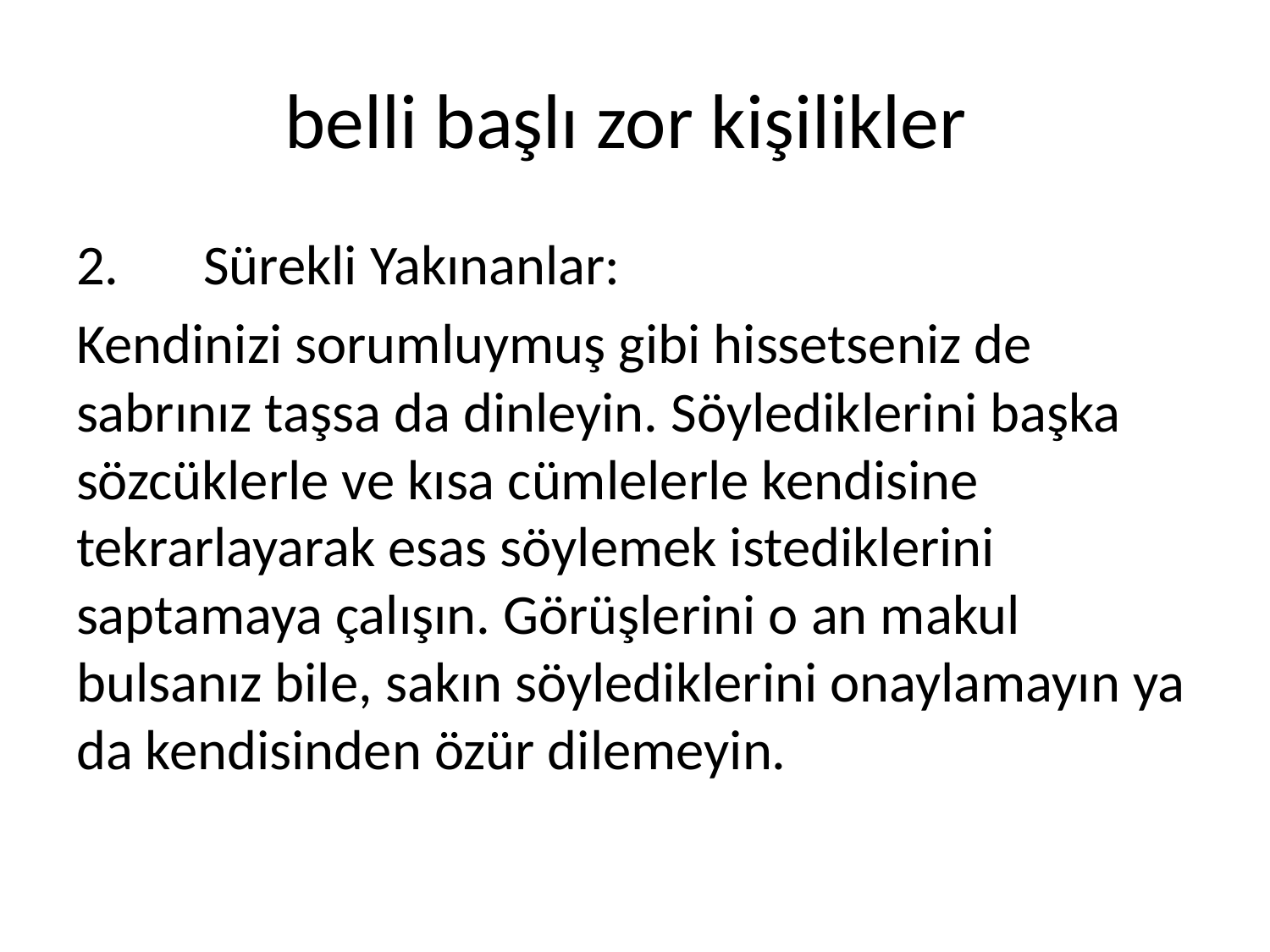

# belli başlı zor kişilikler
2.	Sürekli Yakınanlar:
Kendinizi sorumluymuş gibi hissetseniz de sabrınız taşsa da dinleyin. Söylediklerini başka sözcüklerle ve kısa cümlelerle kendisine tekrarlayarak esas söylemek istediklerini saptamaya çalışın. Görüşlerini o an makul bulsanız bile, sakın söylediklerini onaylamayın ya da kendisinden özür dilemeyin.